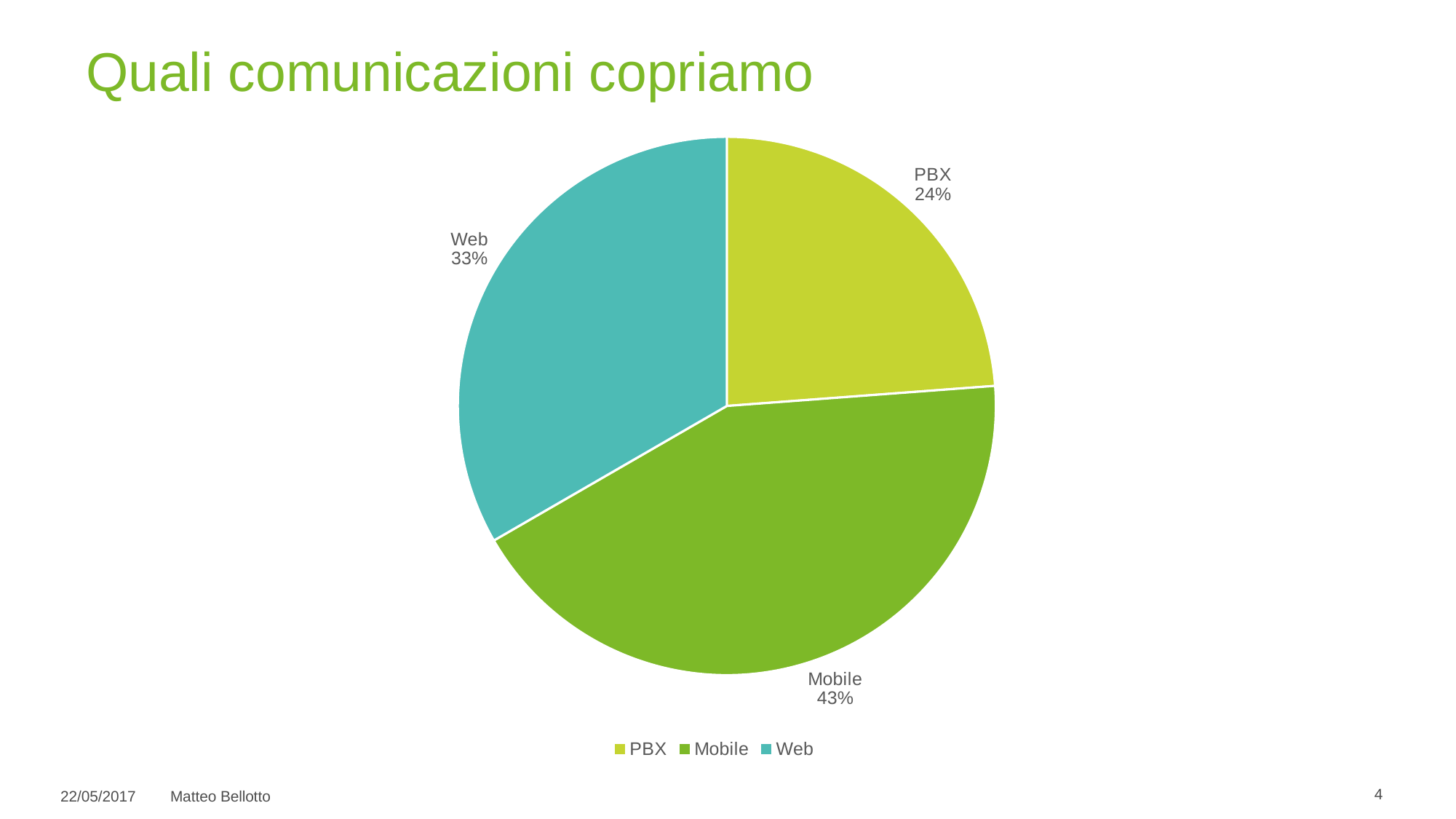

# Quali comunicazioni copriamo

### Chart

| Category | Come comunicano le aziende? |
|---|---|
| PBX | 25.0 |
| Mobile | 45.0 |
| Web | 35.0 |
4
22/05/2017
Matteo Bellotto